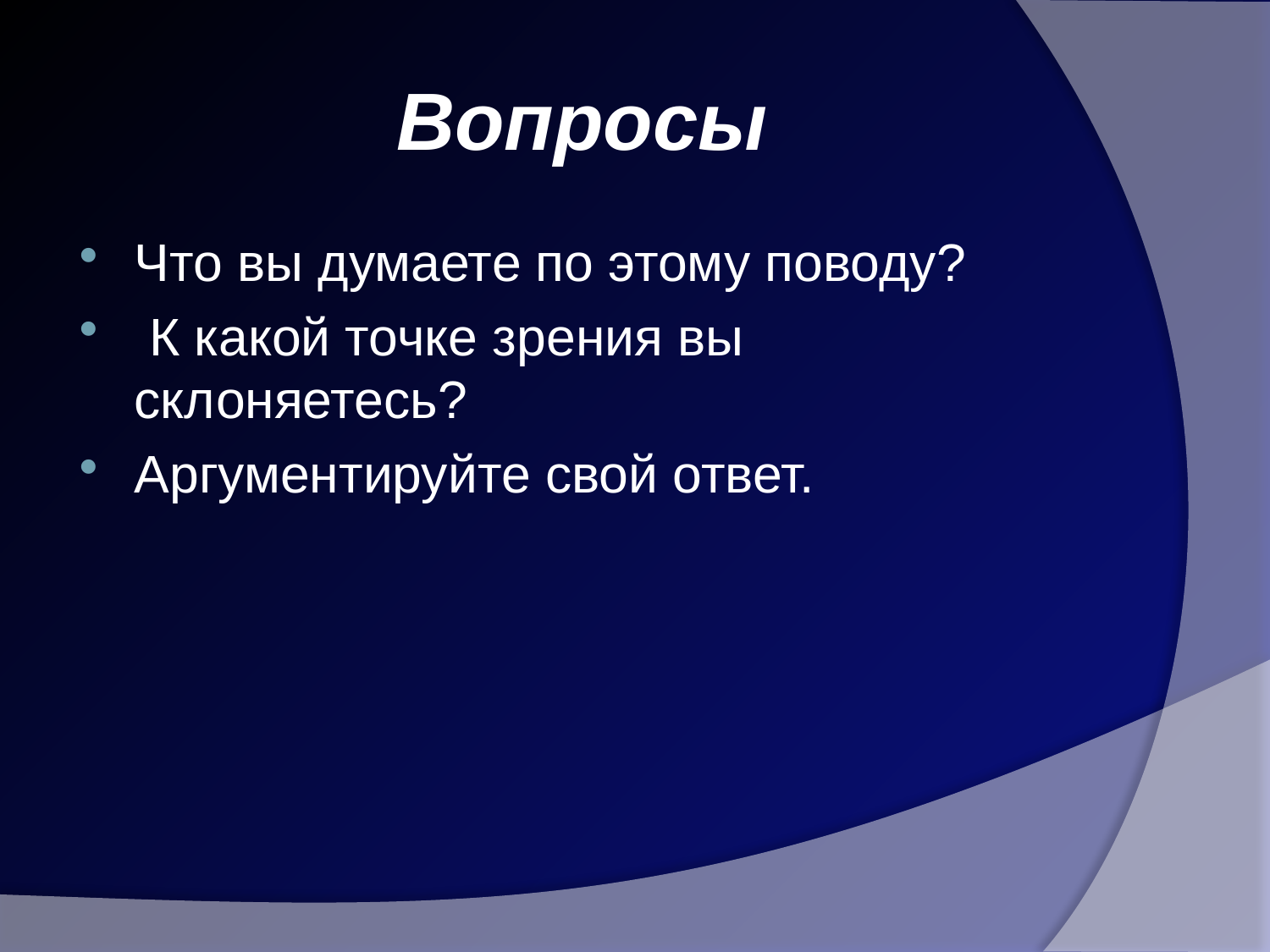

# Вопросы
Что вы думаете по этому поводу?
 К какой точке зрения вы склоняетесь?
Аргументируйте свой ответ.